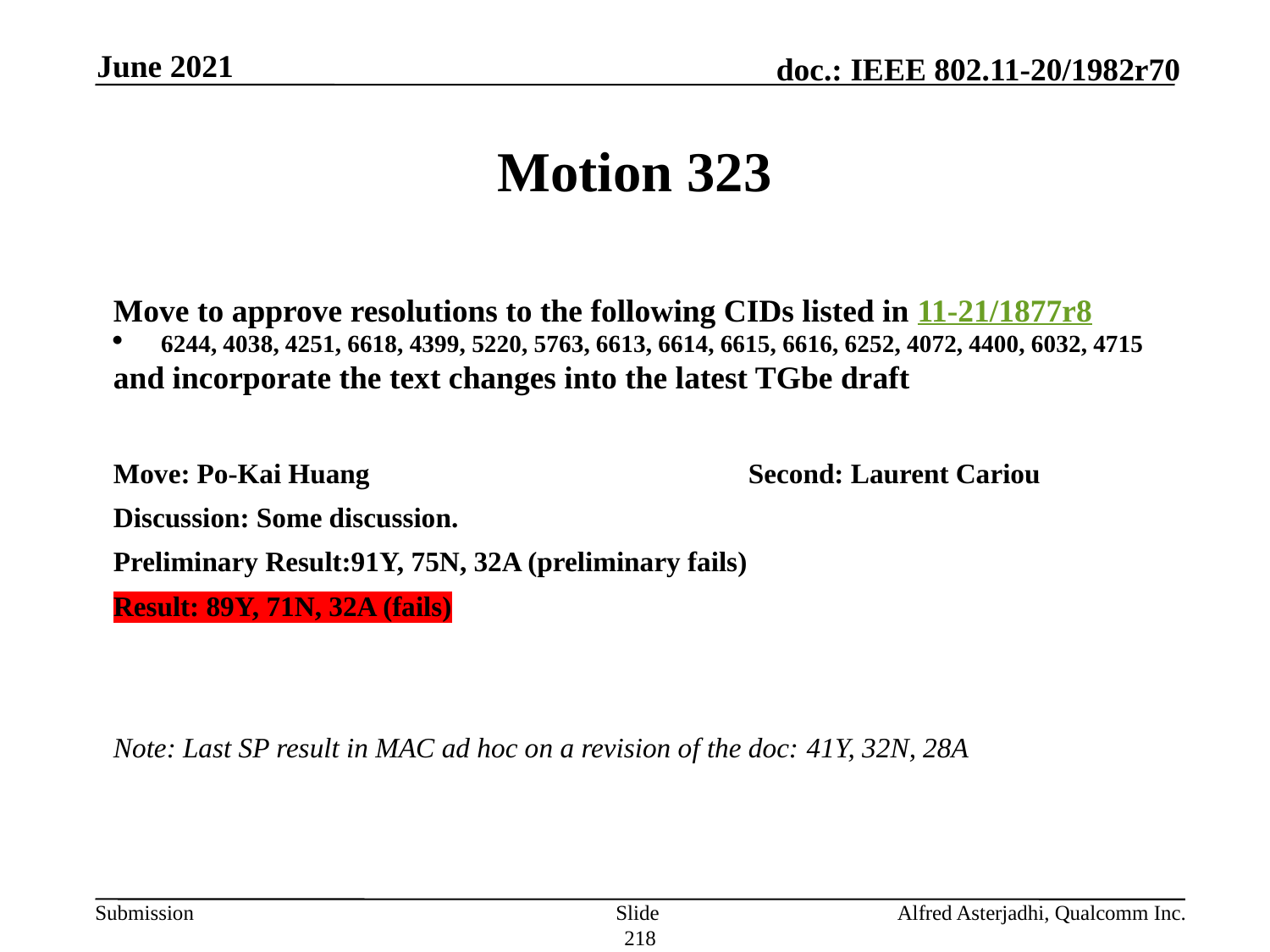

June 2021
# Motion 323
Move to approve resolutions to the following CIDs listed in 11-21/1877r8
6244, 4038, 4251, 6618, 4399, 5220, 5763, 6613, 6614, 6615, 6616, 6252, 4072, 4400, 6032, 4715
and incorporate the text changes into the latest TGbe draft

Move: Po-Kai Huang			Second: Laurent Cariou
Discussion: Some discussion.
Preliminary Result:91Y, 75N, 32A (preliminary fails)
Result: 89Y, 71N, 32A (fails)

Note: Last SP result in MAC ad hoc on a revision of the doc: 41Y, 32N, 28A
Slide 218
Alfred Asterjadhi, Qualcomm Inc.